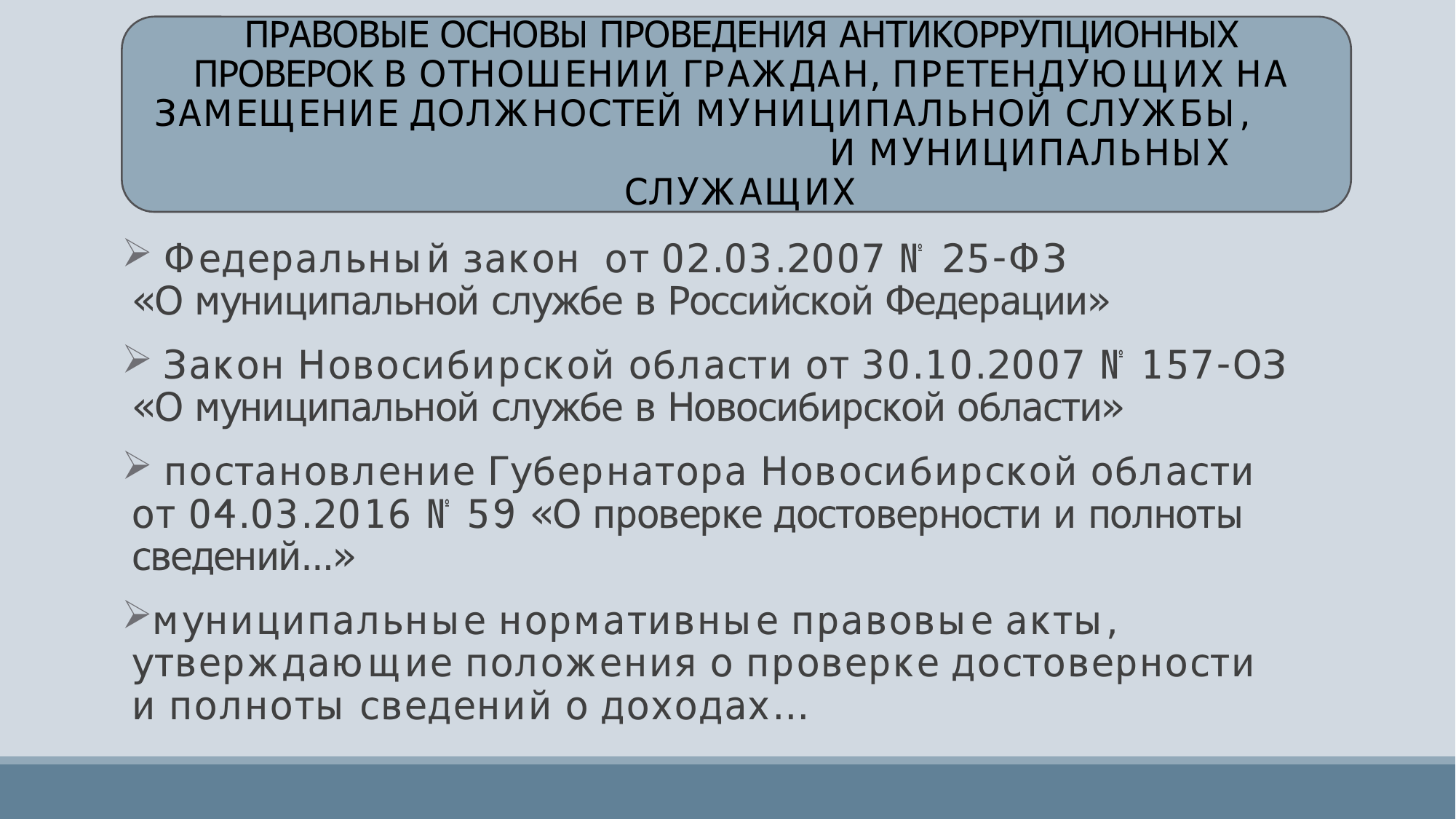

ПРАВОВЫЕ ОСНОВЫ ПРОВЕДЕНИЯ АНТИКОРРУПЦИОННЫХ ПРОВЕРОК В ОТНОШЕНИИ ГРАЖДАН, ПРЕТЕНДУЮЩИХ НА ЗАМЕЩЕНИЕ ДОЛЖНОСТЕЙ МУНИЦИПАЛЬНОЙ СЛУЖБЫ,                                                              И МУНИЦИПАЛЬНЫХ СЛУЖАЩИХ
 Федеральный закон  от 02.03.2007 № 25-ФЗ                      «О муниципальной службе в Российской Федерации»
 Закон Новосибирской области от 30.10.2007 № 157-ОЗ «О муниципальной службе в Новосибирской области»
 постановление Губернатора Новосибирской области от 04.03.2016 № 59 «О проверке достоверности и полноты сведений…»
муниципальные нормативные правовые акты, утверждающие положения о проверке достоверности       и полноты сведений о доходах...